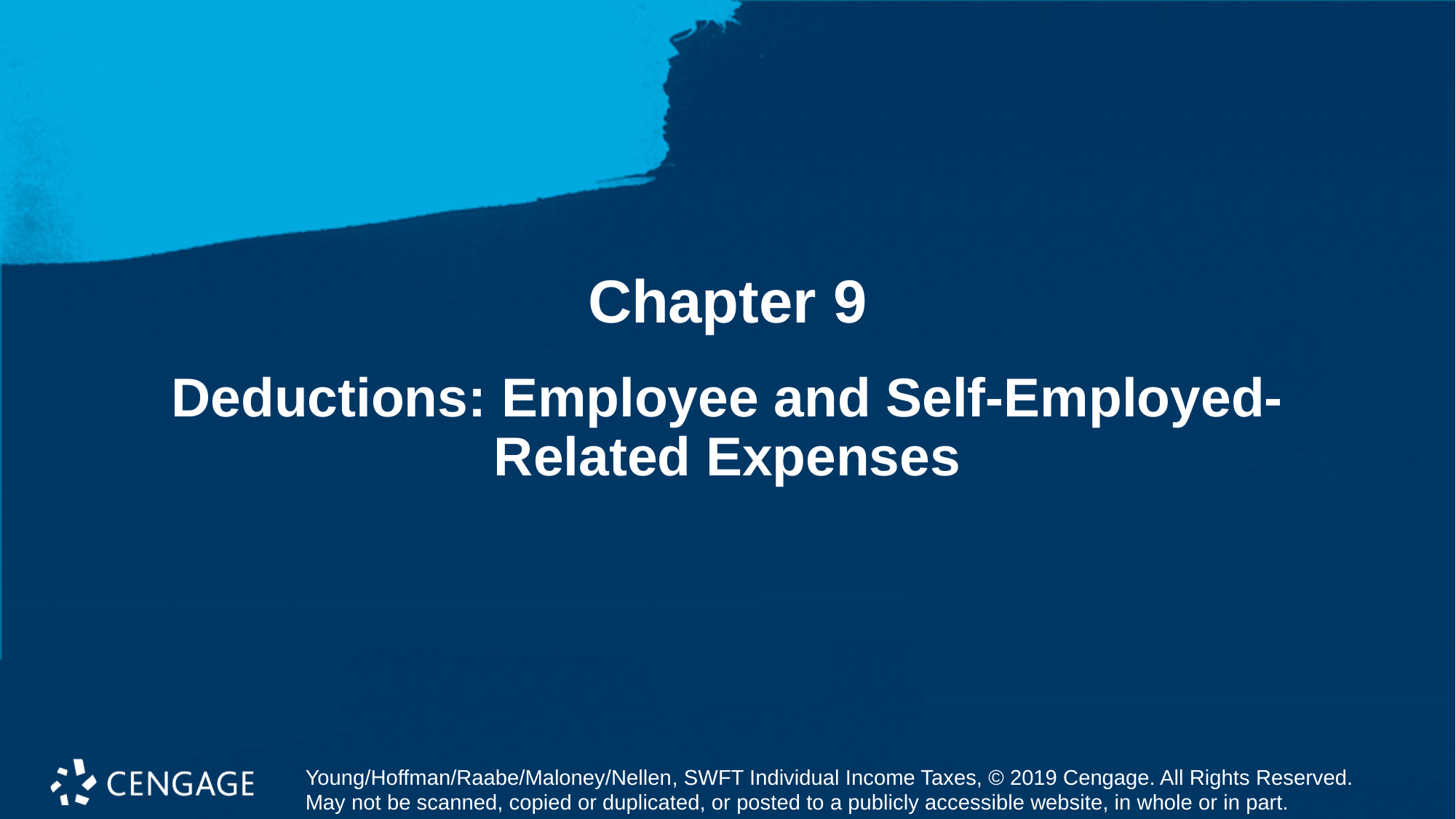

Chapter 9
# Deductions: Employee and Self-Employed-Related Expenses
Young/Hoffman/Raabe/Maloney/Nellen, SWFT Individual Income Taxes, © 2019 Cengage. All Rights Reserved. May not be scanned, copied or duplicated, or posted to a publicly accessible website, in whole or in part.